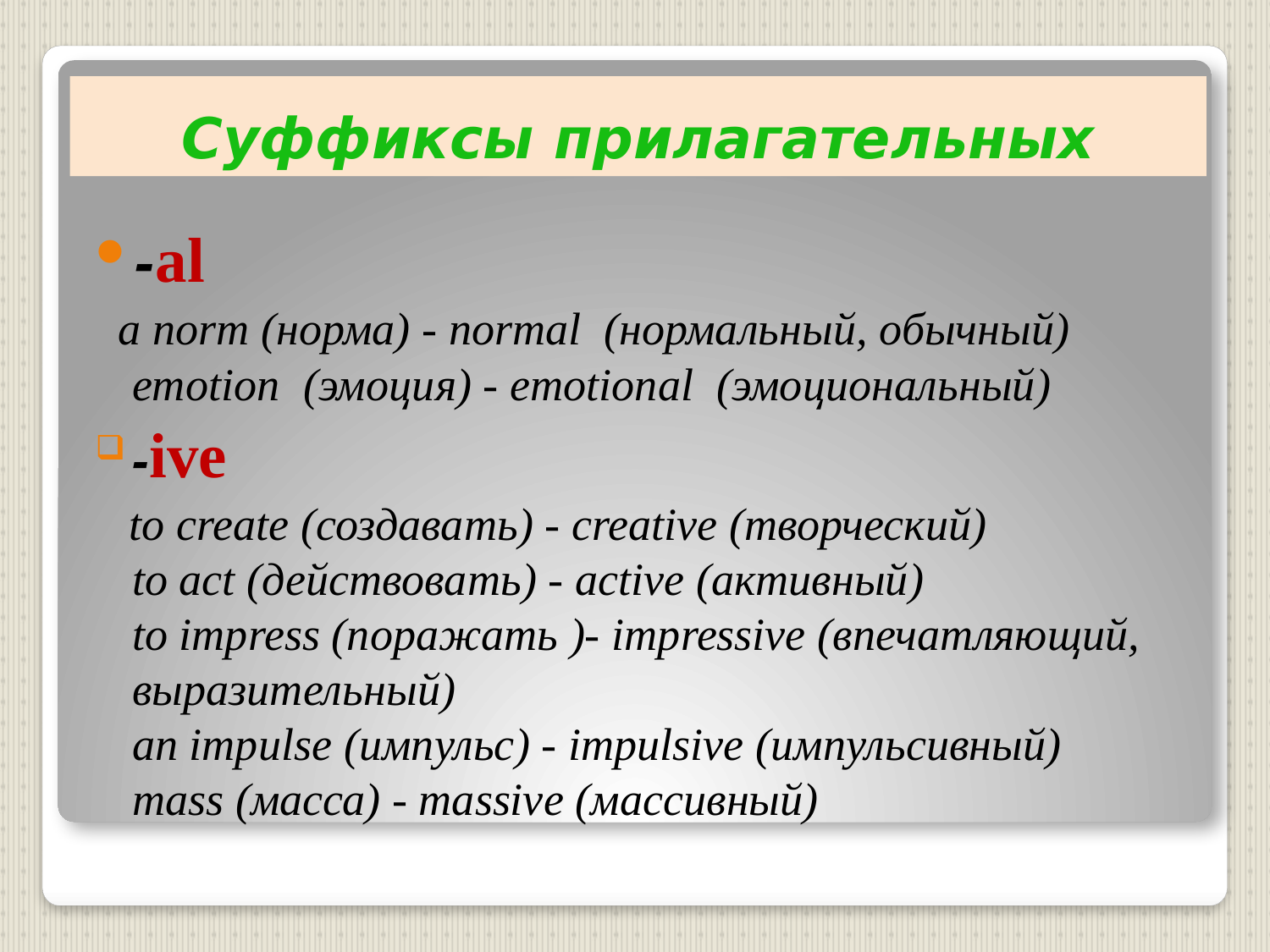

# Суффиксы прилагательных
-al
  a norm (норма) - normal  (нормальный, обычный)
emotion  (эмоция) - emotional  (эмоциональный)
-ive
   to create (создавать) - creative (творческий)
to act (действовать) - active (активный)
to impress (поражать )- impressive (впечатляющий, выразительный)
an impulse (импульс) - impulsive (импульсивный)
mass (масса) - massive (массивный)